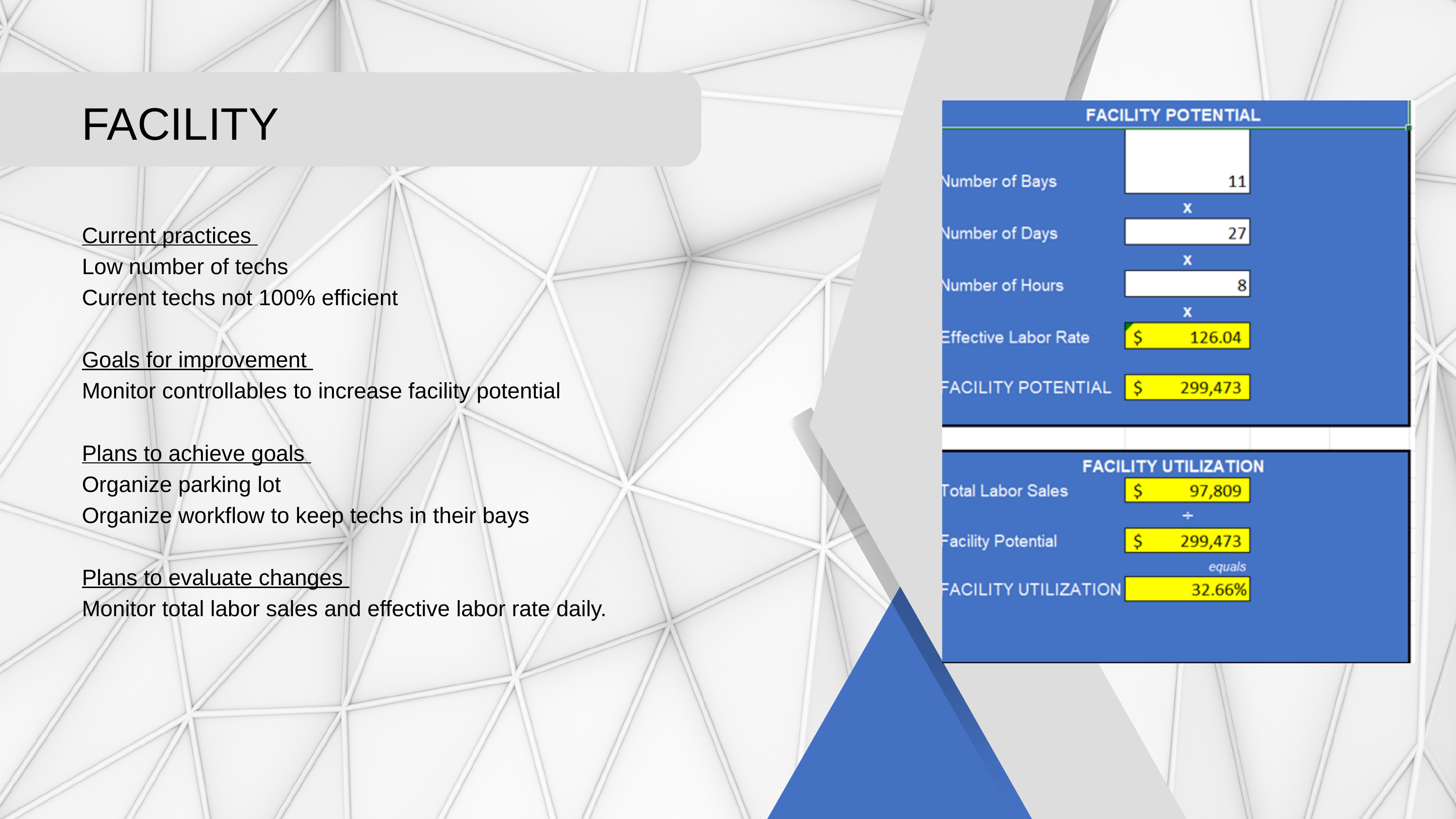

FACILITY

Current practices
Low number of techs
Current techs not 100% efficient

Goals for improvement
Monitor controllables to increase facility potential

Plans to achieve goals
Organize parking lot
Organize workflow to keep techs in their bays

Plans to evaluate changes
Monitor total labor sales and effective labor rate daily.